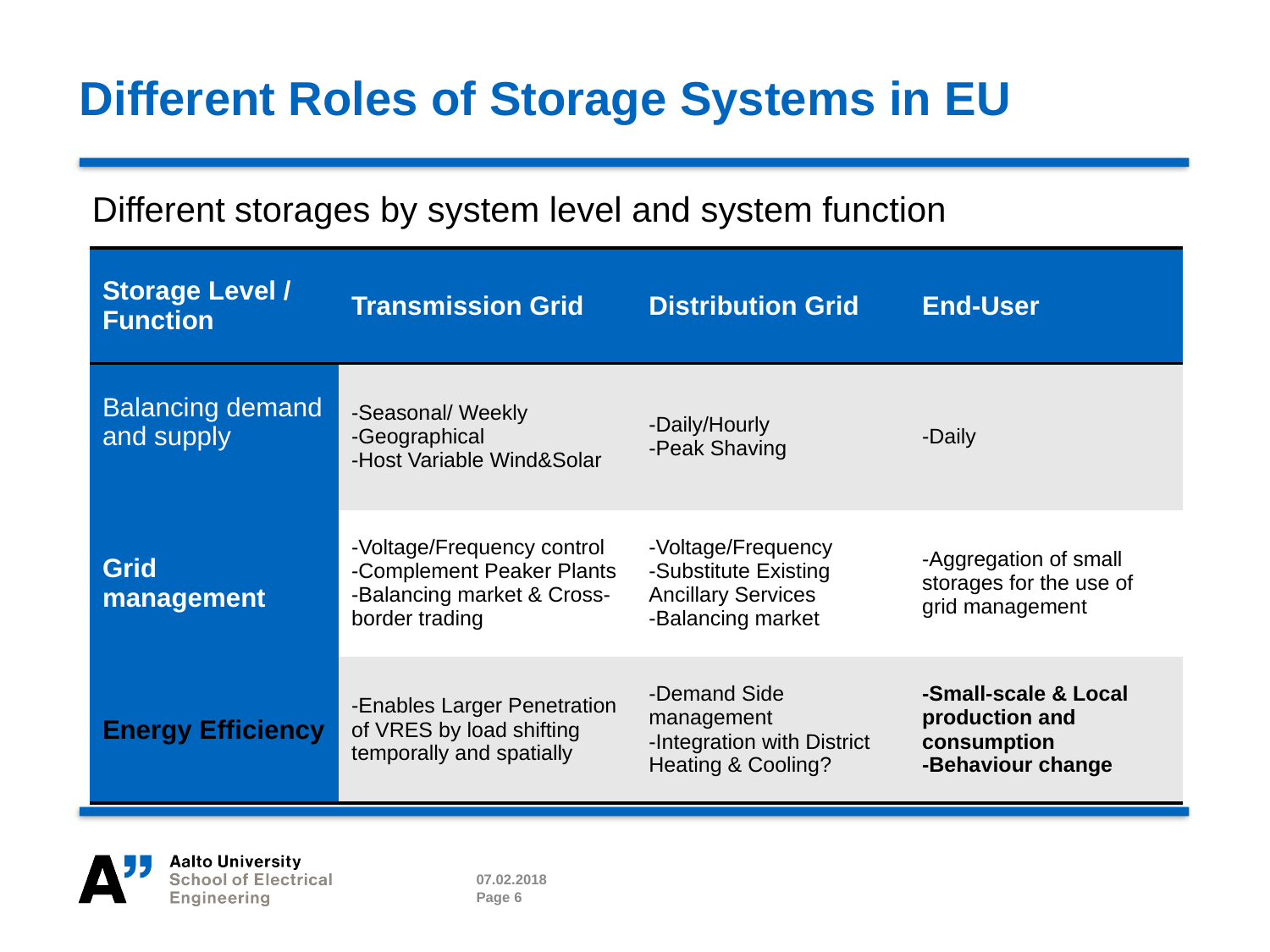

# Different Roles of Storage Systems in EU
Different storages by system level and system function

| Storage Level / Function | Transmission Grid | Distribution Grid | End-User |
| --- | --- | --- | --- |
| Balancing demand and supply | -Seasonal/ Weekly  -Geographical -Host Variable Wind&Solar | -Daily/Hourly -Peak Shaving | -Daily |
| Grid management | -Voltage/Frequency control -Complement Peaker Plants -Balancing market & Cross-border trading | -Voltage/Frequency -Substitute Existing Ancillary Services -Balancing market | -Aggregation of small storages for the use of grid management |
| Energy Efficiency | -Enables Larger Penetration of VRES by load shifting temporally and spatially | -Demand Side management -Integration with District Heating & Cooling? | -Small-scale & Local production and consumption -Behaviour change |

07.02.2018
Page 6